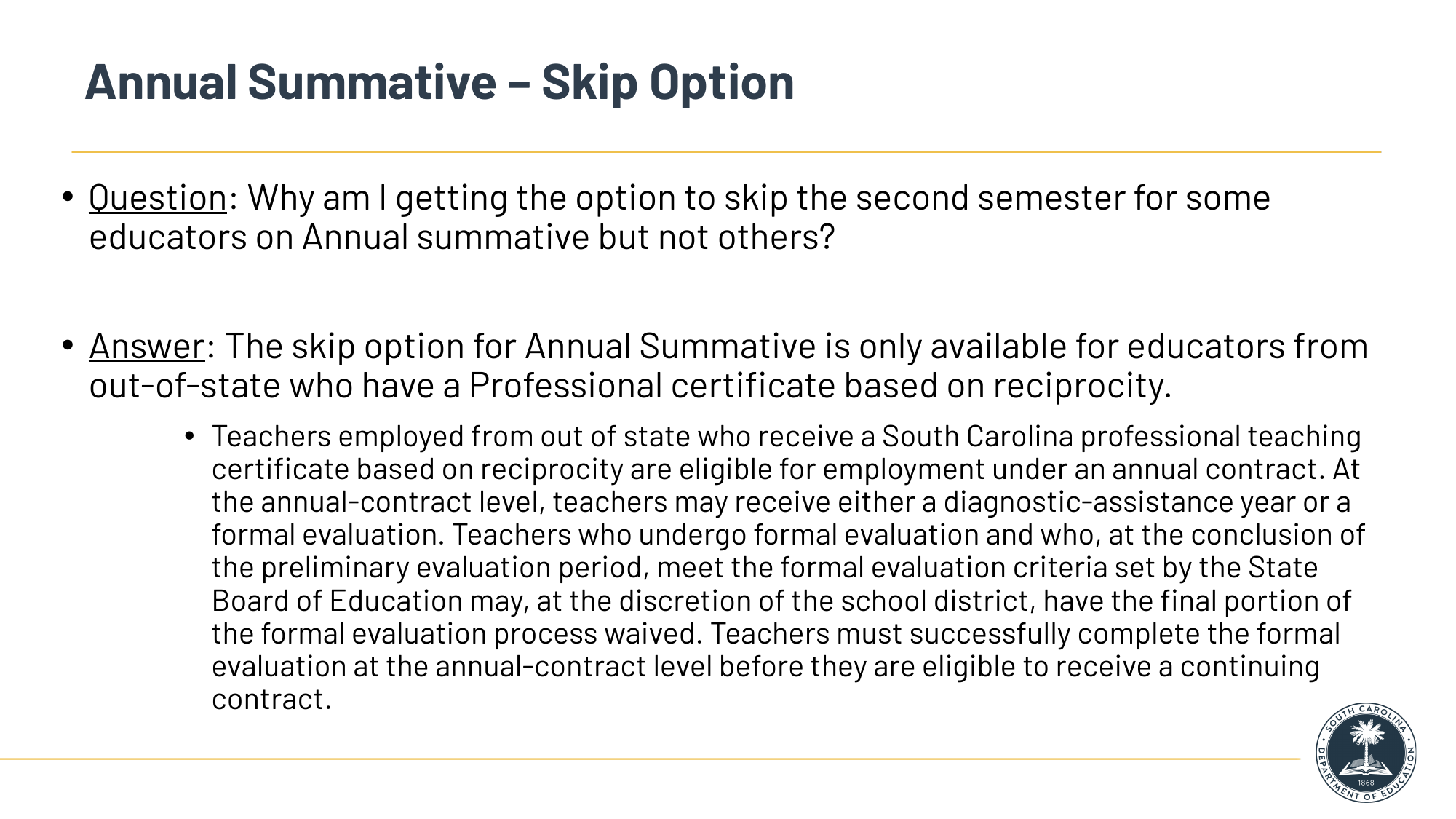

# Annual Summative – Skip Option
Question: Why am I getting the option to skip the second semester for some educators on Annual summative but not others?

Answer: The skip option for Annual Summative is only available for educators from out-of-state who have a Professional certificate based on reciprocity.
Teachers employed from out of state who receive a South Carolina professional teaching certificate based on reciprocity are eligible for employment under an annual contract. At the annual-contract level, teachers may receive either a diagnostic-assistance year or a formal evaluation. Teachers who undergo formal evaluation and who, at the conclusion of the preliminary evaluation period, meet the formal evaluation criteria set by the State Board of Education may, at the discretion of the school district, have the final portion of the formal evaluation process waived. Teachers must successfully complete the formal evaluation at the annual-contract level before they are eligible to receive a continuing contract.